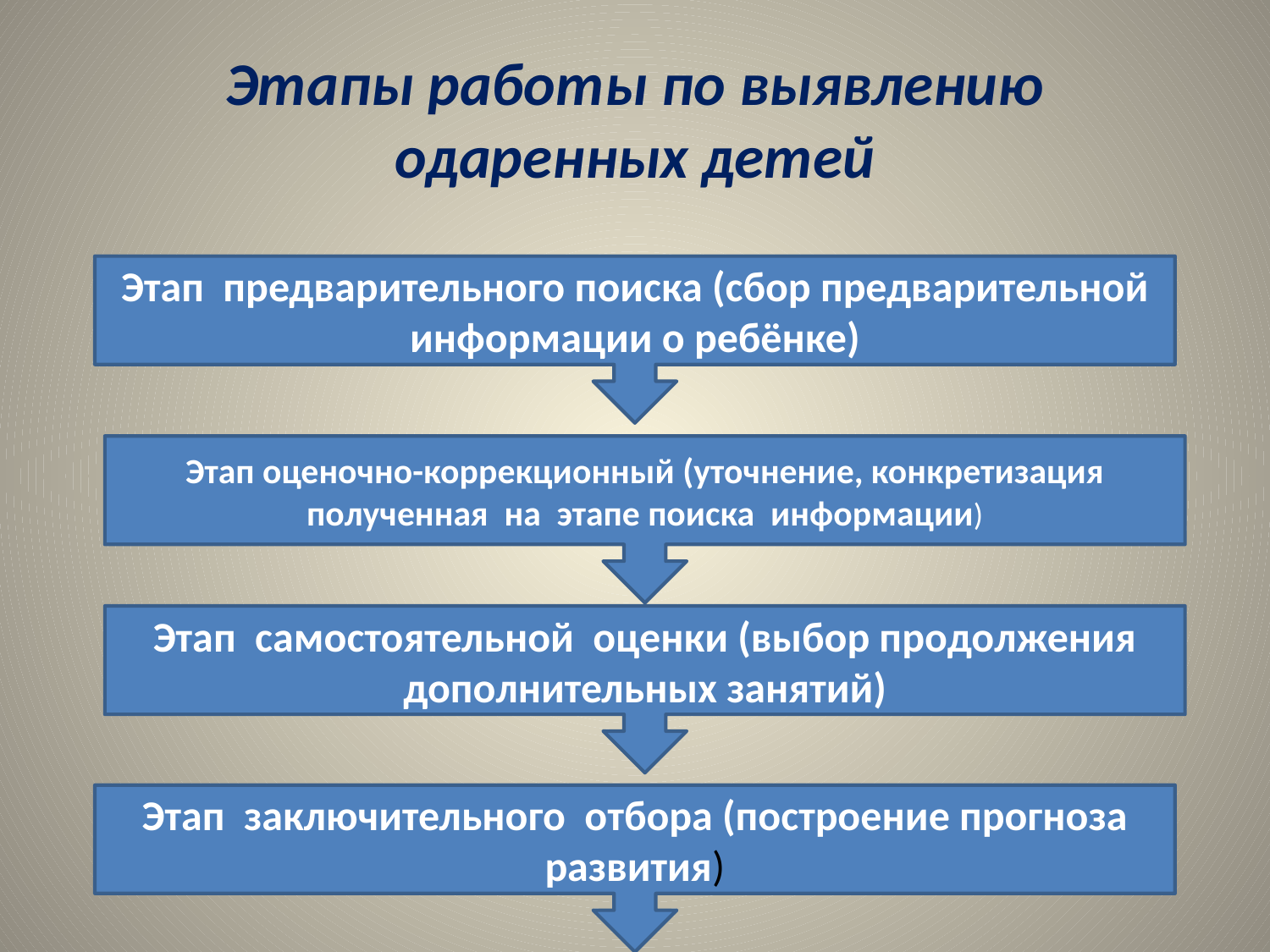

# Этапы работы по выявлению одаренных детей
Этап  предварительного поиска (сбор предварительной информации о ребёнке)
Этап оценочно-коррекционный (уточнение, конкретизация полученная  на  этапе поиска  информации)
Этап  самостоятельной  оценки (выбор продолжения дополнительных занятий)
Этап  заключительного  отбора (построение прогноза развития)